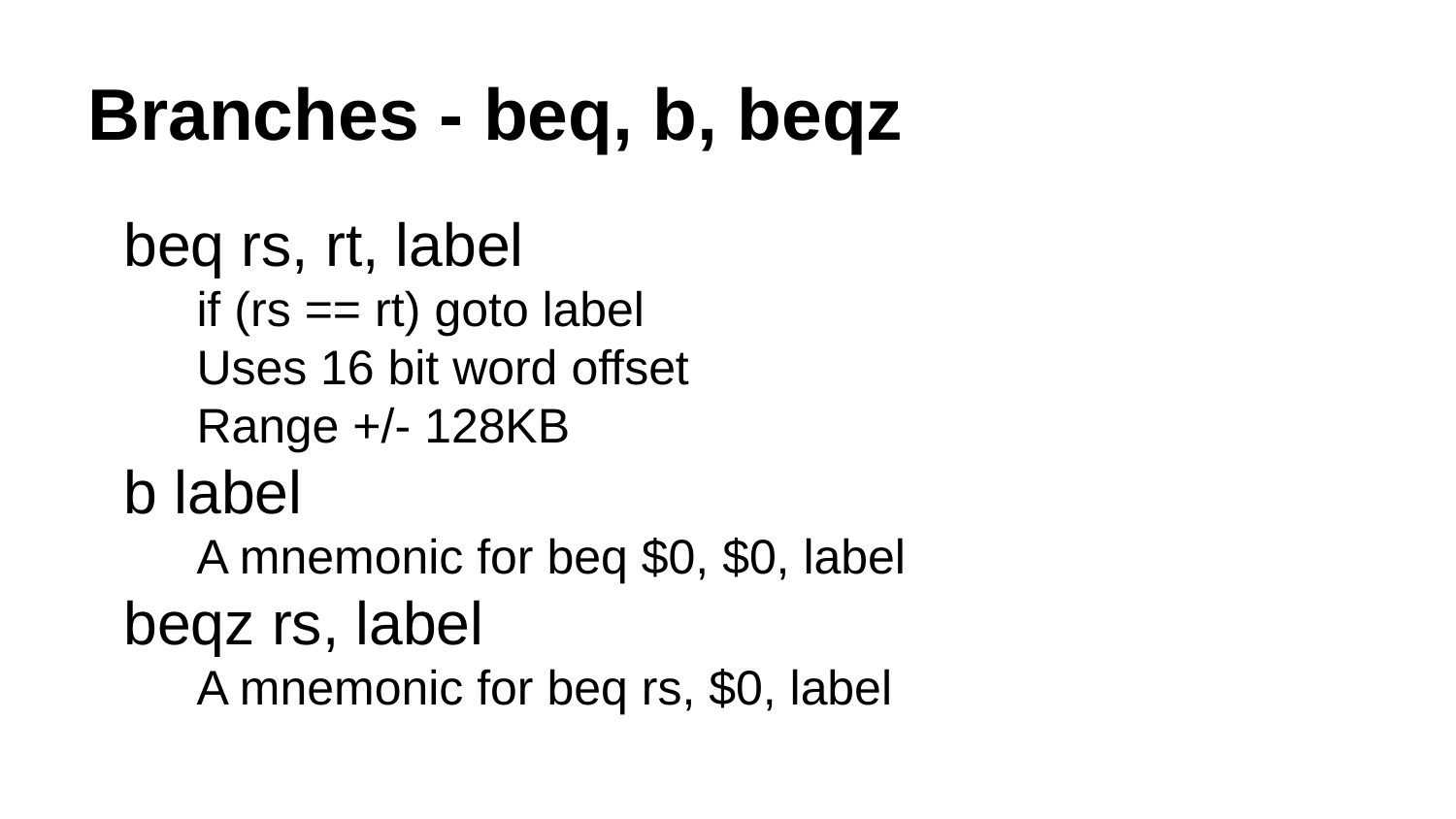

# Branches - beq, b, beqz
beq rs, rt, label
if (rs == rt) goto label
Uses 16 bit word offset
Range +/- 128KB
b label
A mnemonic for beq $0, $0, label
beqz rs, label
A mnemonic for beq rs, $0, label